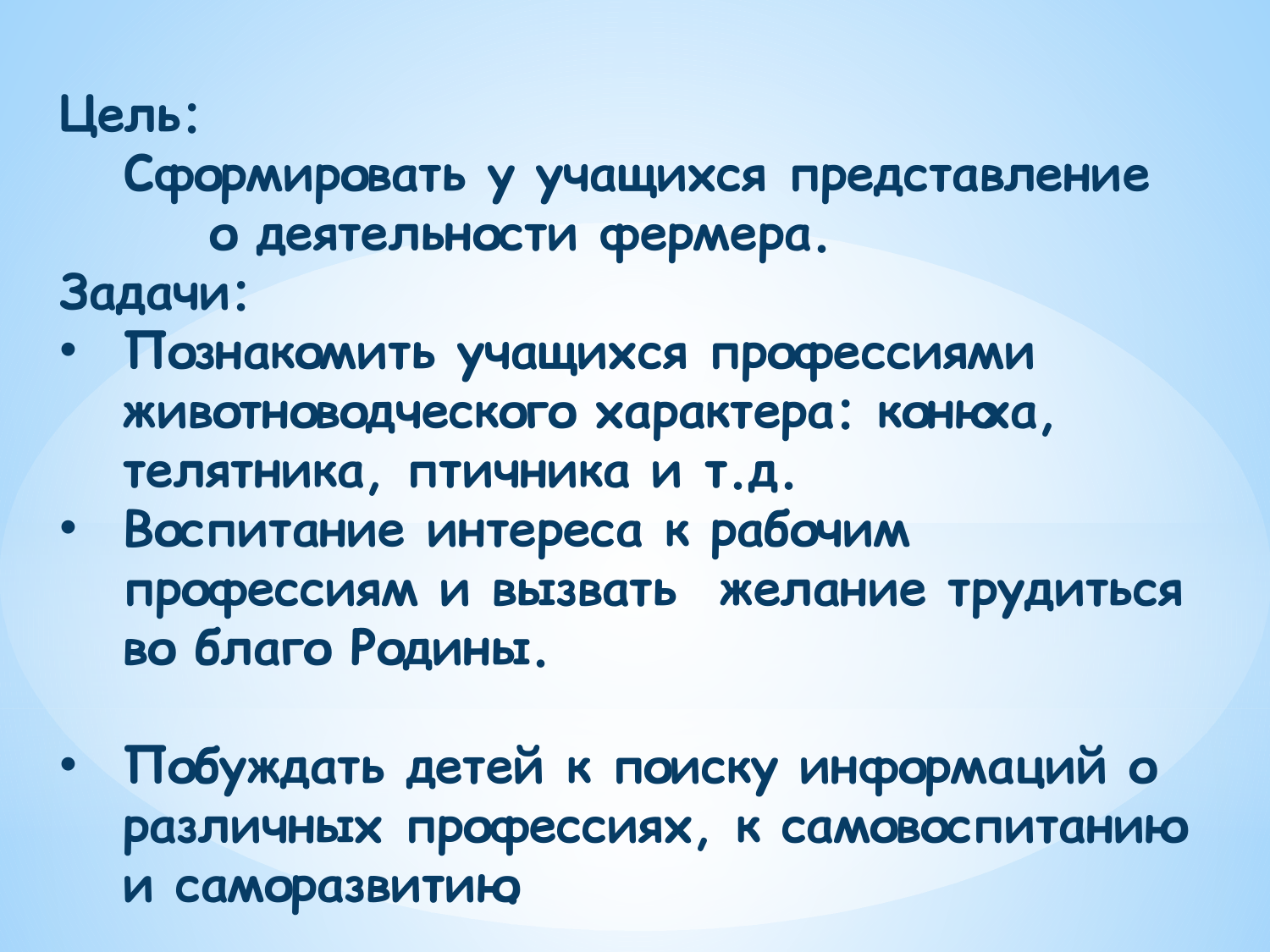

Цель:
   Сформировать у учащихся представление          о деятельности фермера.
Задачи:
Познакомить учащихся профессиями животноводческого характера: конюха, телятника, птичника и т.д.
Воспитание интереса к рабочим профессиям и вызвать  желание трудиться во благо Родины.
Побуждать детей к поиску информаций о различных профессиях, к самовоспитанию и саморазвитию.